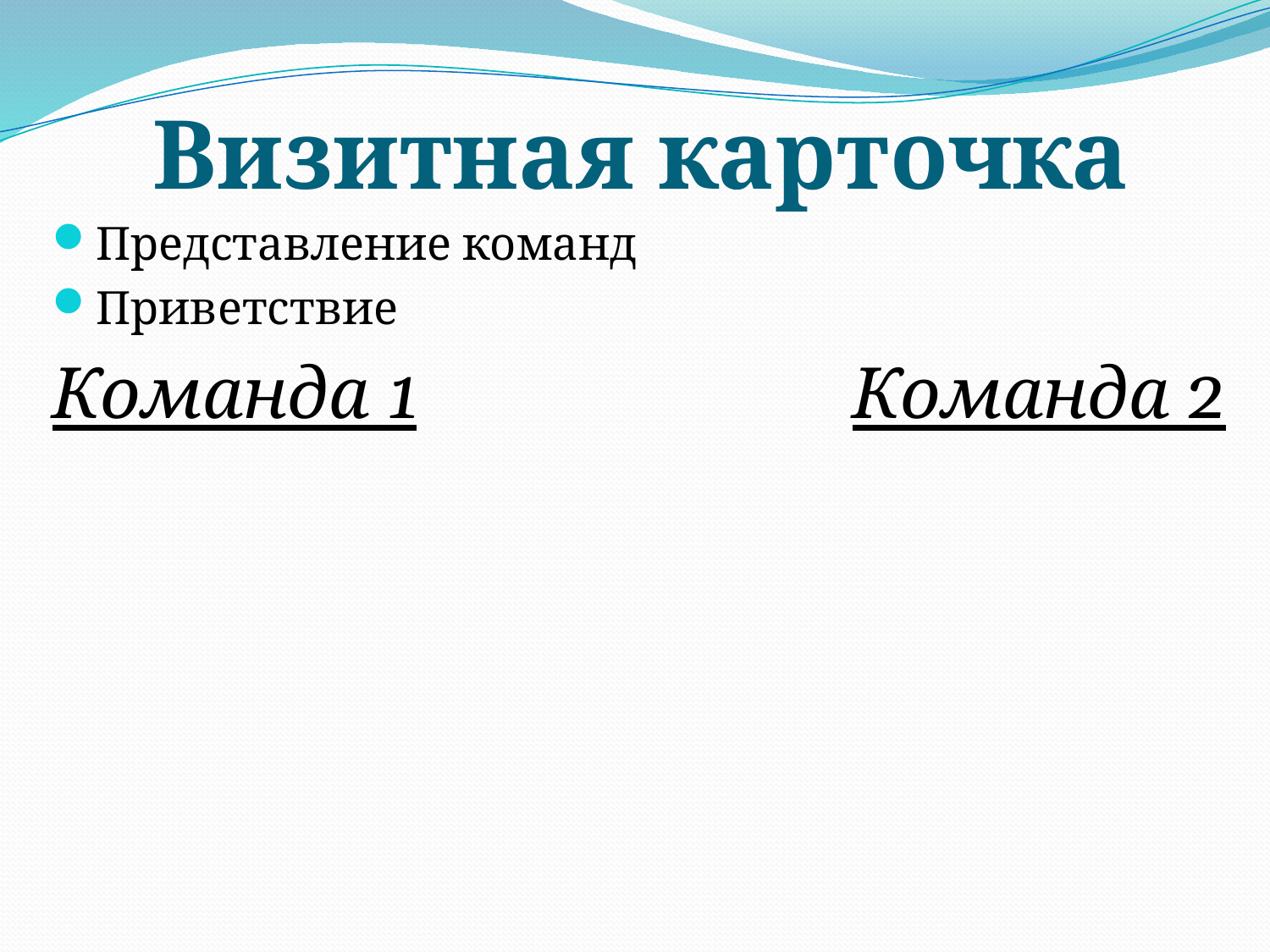

# Визитная карточка
Представление команд
Приветствие
Команда 1				Команда 2